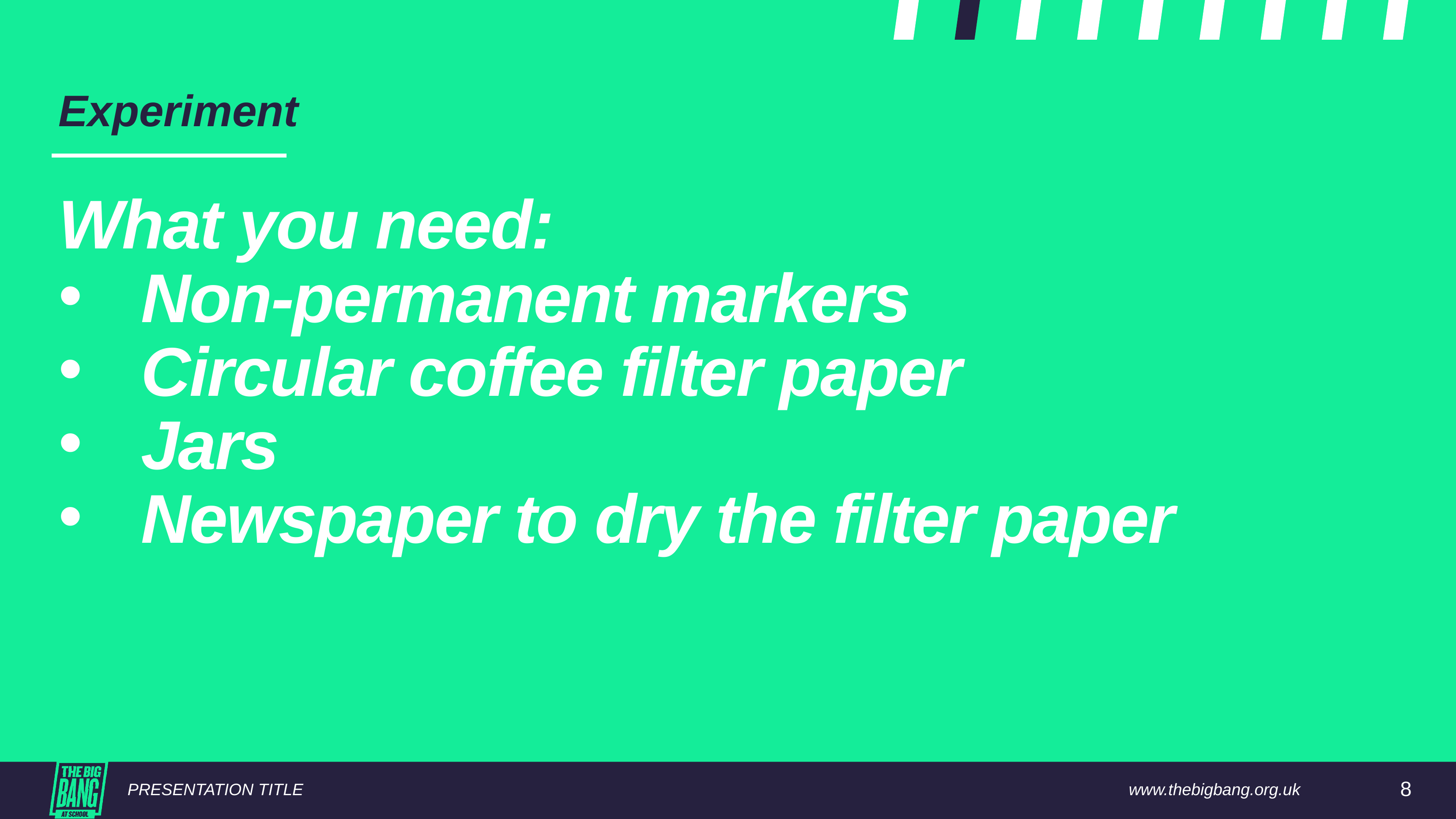

Experiment
What you need:
Non-permanent markers
Circular coffee filter paper
Jars
Newspaper to dry the filter paper